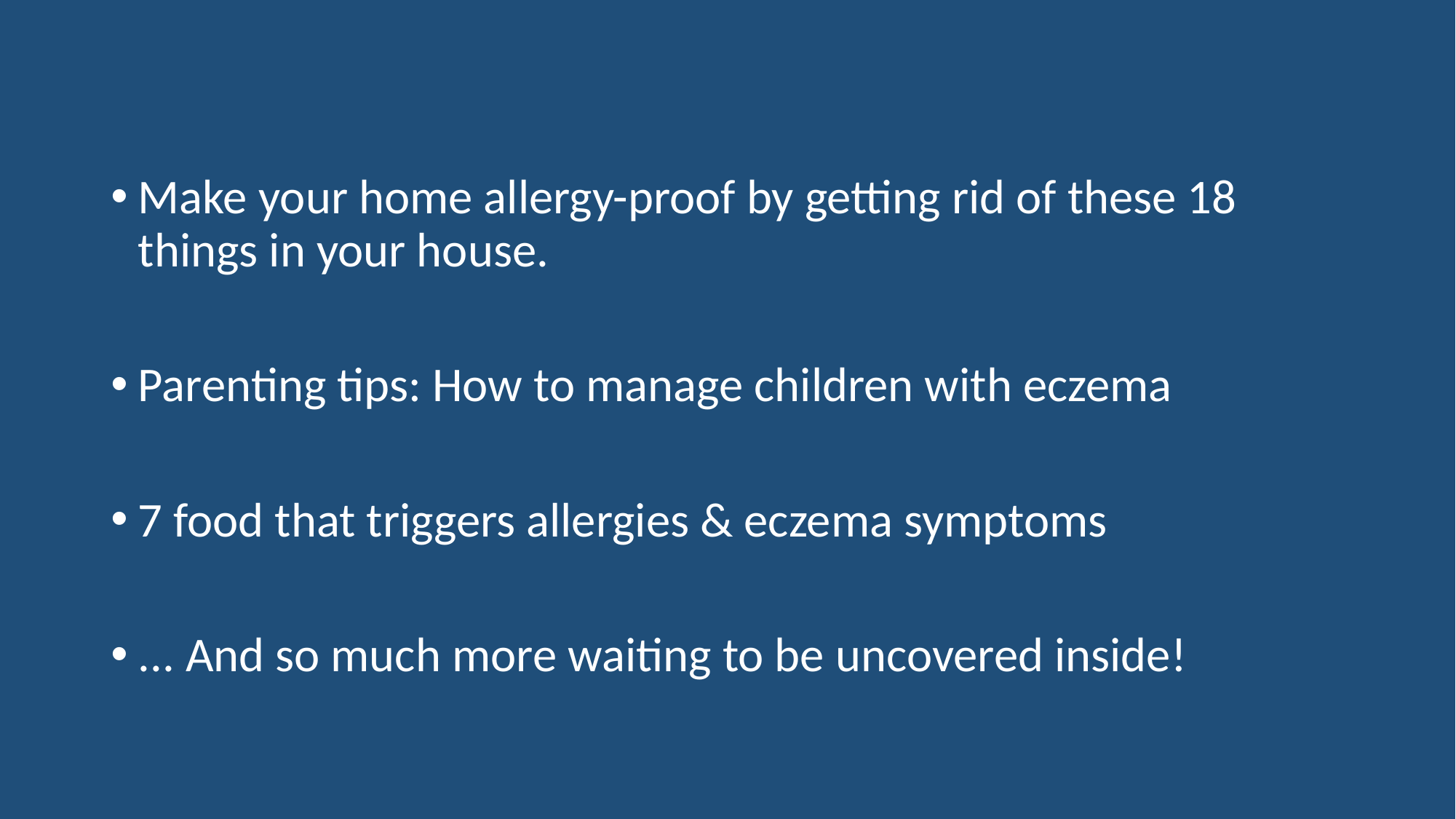

Make your home allergy-proof by getting rid of these 18 things in your house.

Parenting tips: How to manage children with eczema

7 food that triggers allergies & eczema symptoms

... And so much more waiting to be uncovered inside!